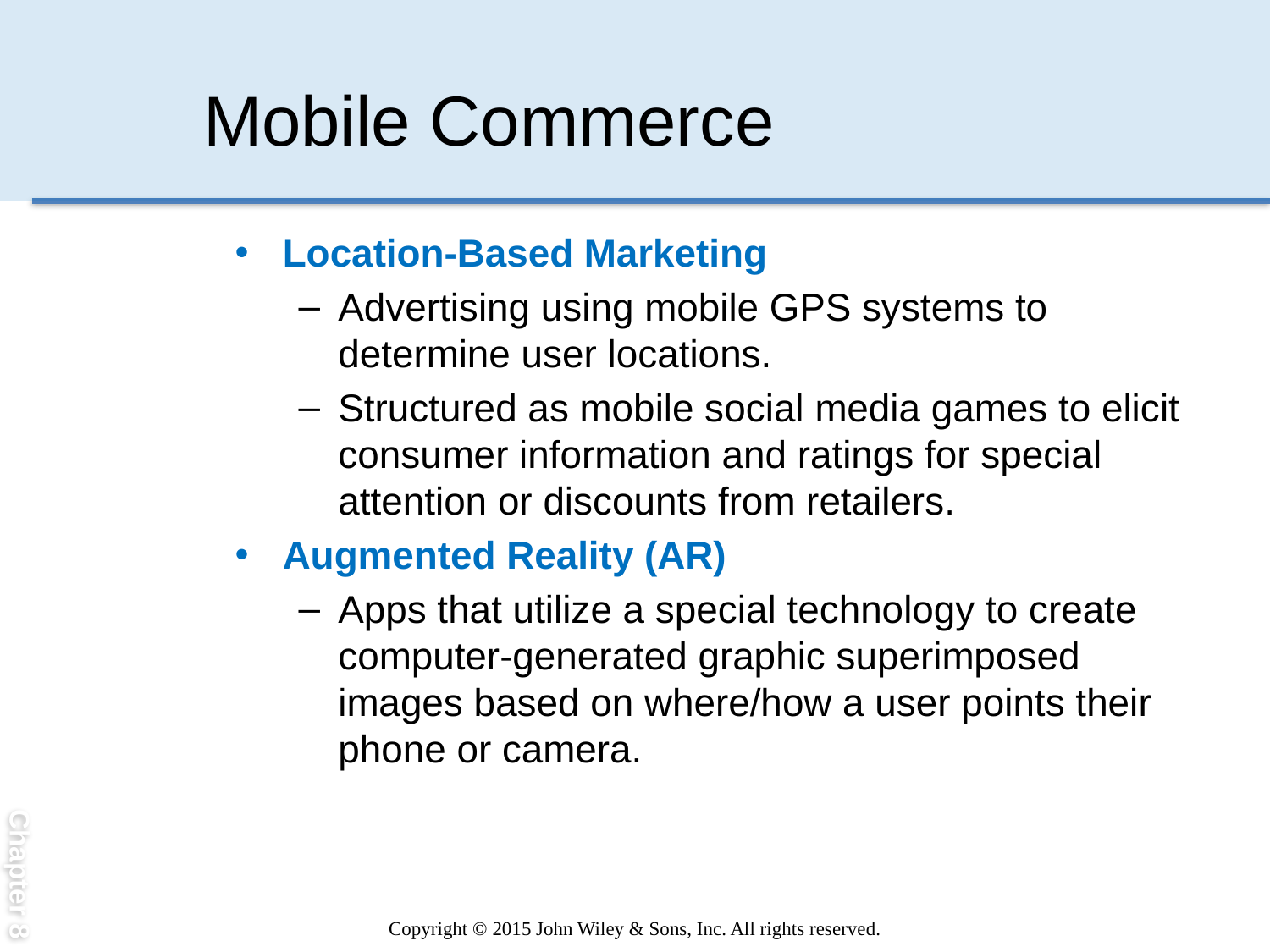

Chapter 8
# Mobile Commerce
Location-Based Marketing
Advertising using mobile GPS systems to determine user locations.
Structured as mobile social media games to elicit consumer information and ratings for special attention or discounts from retailers.
Augmented Reality (AR)
Apps that utilize a special technology to create computer-generated graphic superimposed images based on where/how a user points their phone or camera.